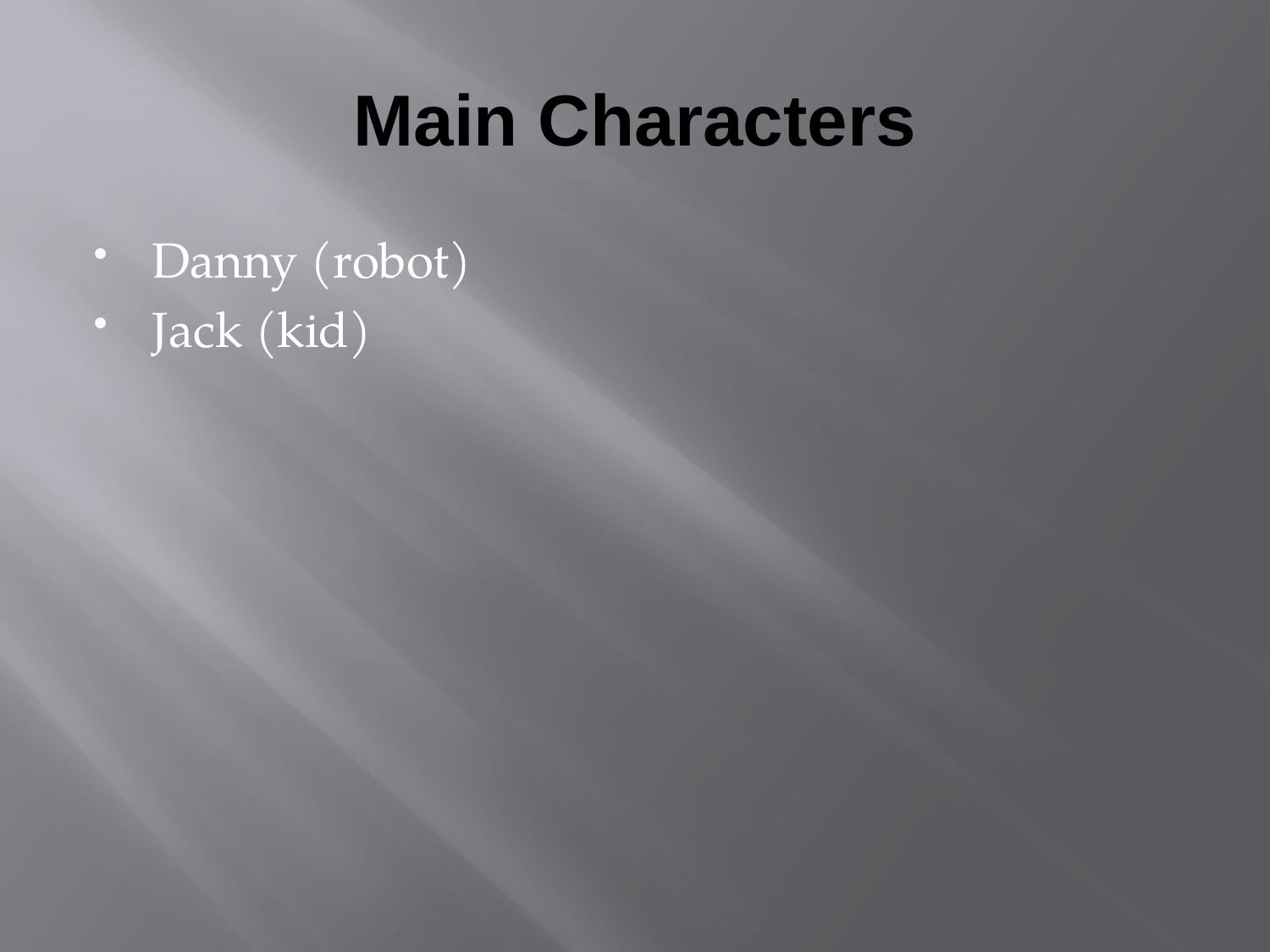

# Main Characters
Danny (robot)
Jack (kid)